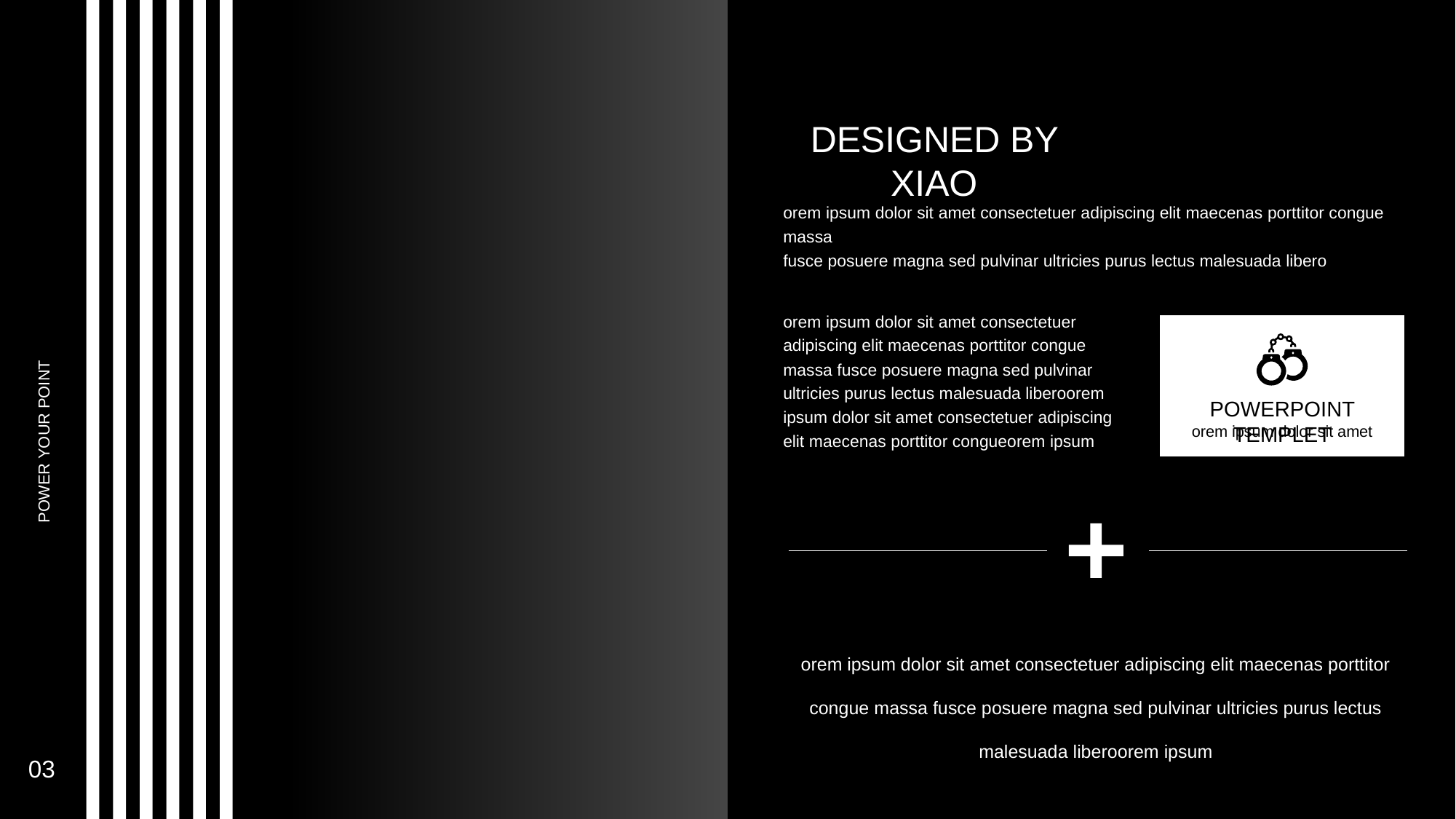

DESIGNED BY XIAO
orem ipsum dolor sit amet consectetuer adipiscing elit maecenas porttitor congue massa
fusce posuere magna sed pulvinar ultricies purus lectus malesuada libero
orem ipsum dolor sit amet consectetuer adipiscing elit maecenas porttitor congue massa fusce posuere magna sed pulvinar ultricies purus lectus malesuada liberoorem ipsum dolor sit amet consectetuer adipiscing elit maecenas porttitor congueorem ipsum

POWER YOUR POINT

POWERPOINT TEMPLET
orem ipsum dolor sit amet

orem ipsum dolor sit amet consectetuer adipiscing elit maecenas porttitor congue massa fusce posuere magna sed pulvinar ultricies purus lectus malesuada liberoorem ipsum
03